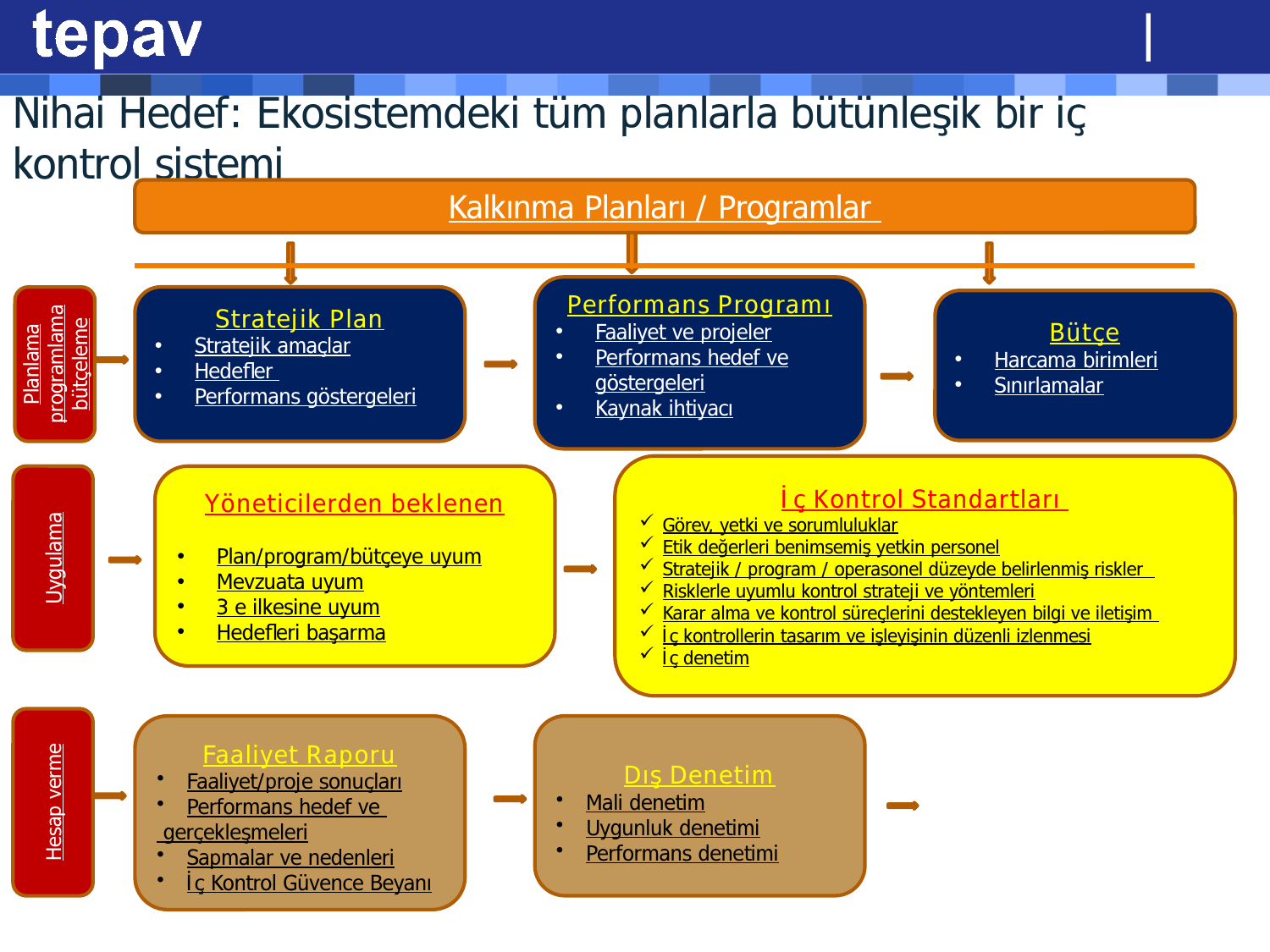

# Nihai Hedef: Ekosistemdeki tüm planlarla bütünleşik bir iç kontrol sistemi
Kalkınma Planları / Programlar

Performans Programı
Faaliyet ve projeler
Performans hedef ve göstergeleri
Kaynak ihtiyacı

Stratejik Plan
Stratejik amaçlar
Hedefler
Performans göstergeleri

Planlama programlama bütçeleme

Bütçe
Harcama birimleri
Sınırlamalar

İç Kontrol Standartları
Görev, yetki ve sorumluluklar
Etik değerleri benimsemiş yetkin personel
Stratejik / program / operasonel düzeyde belirlenmiş riskler
Risklerle uyumlu kontrol strateji ve yöntemleri
Karar alma ve kontrol süreçlerini destekleyen bilgi ve iletişim
İç kontrollerin tasarım ve işleyişinin düzenli izlenmesi
İç denetim
Uygulama
Yöneticilerden beklenen

Plan/program/bütçeye uyum
Mevzuata uyum
3 e ilkesine uyum
Hedefleri başarma

Hesap verme

Faaliyet Raporu
Faaliyet/proje sonuçları
Performans hedef ve
 gerçekleşmeleri
Sapmalar ve nedenleri
İç Kontrol Güvence Beyanı

Dış Denetim
Mali denetim
Uygunluk denetimi
Performans denetimi